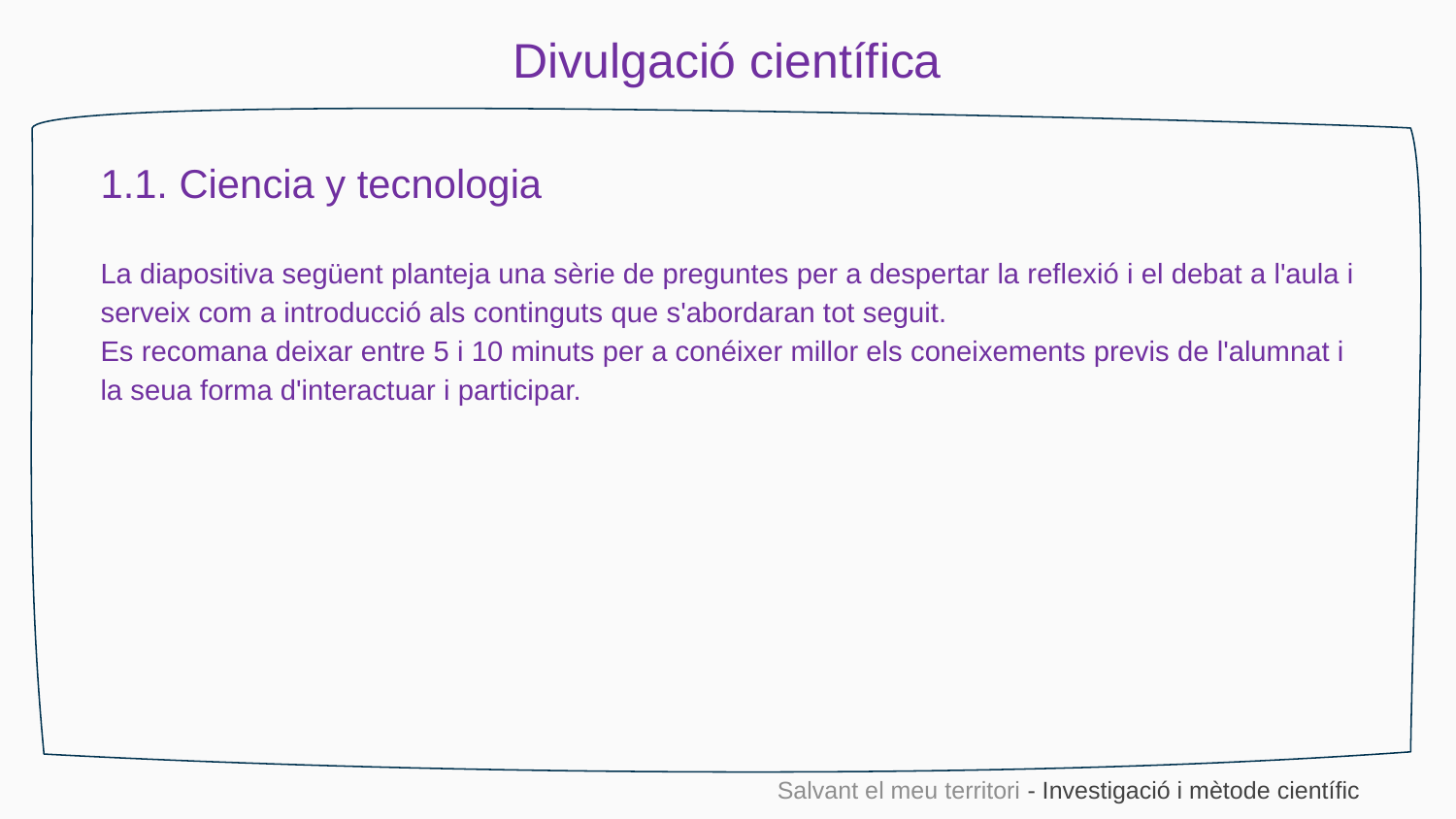

Divulgació científica

1.1. Ciencia y tecnologia
La diapositiva següent planteja una sèrie de preguntes per a despertar la reflexió i el debat a l'aula i serveix com a introducció als continguts que s'abordaran tot seguit.
Es recomana deixar entre 5 i 10 minuts per a conéixer millor els coneixements previs de l'alumnat i la seua forma d'interactuar i participar.

Salvant el meu territori - Investigació i mètode científic